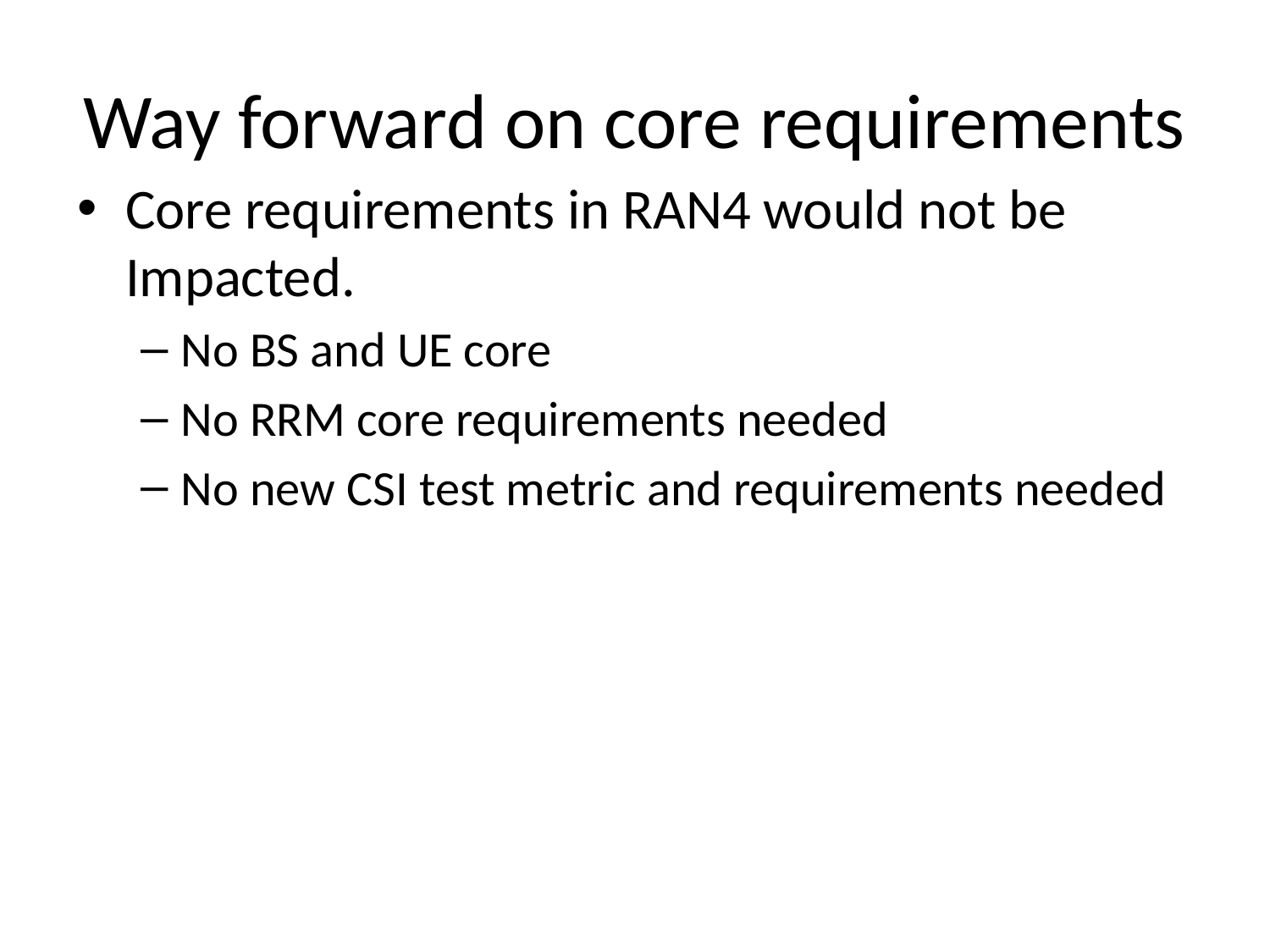

# Way forward on core requirements
Core requirements in RAN4 would not be Impacted.
No BS and UE core
No RRM core requirements needed
No new CSI test metric and requirements needed